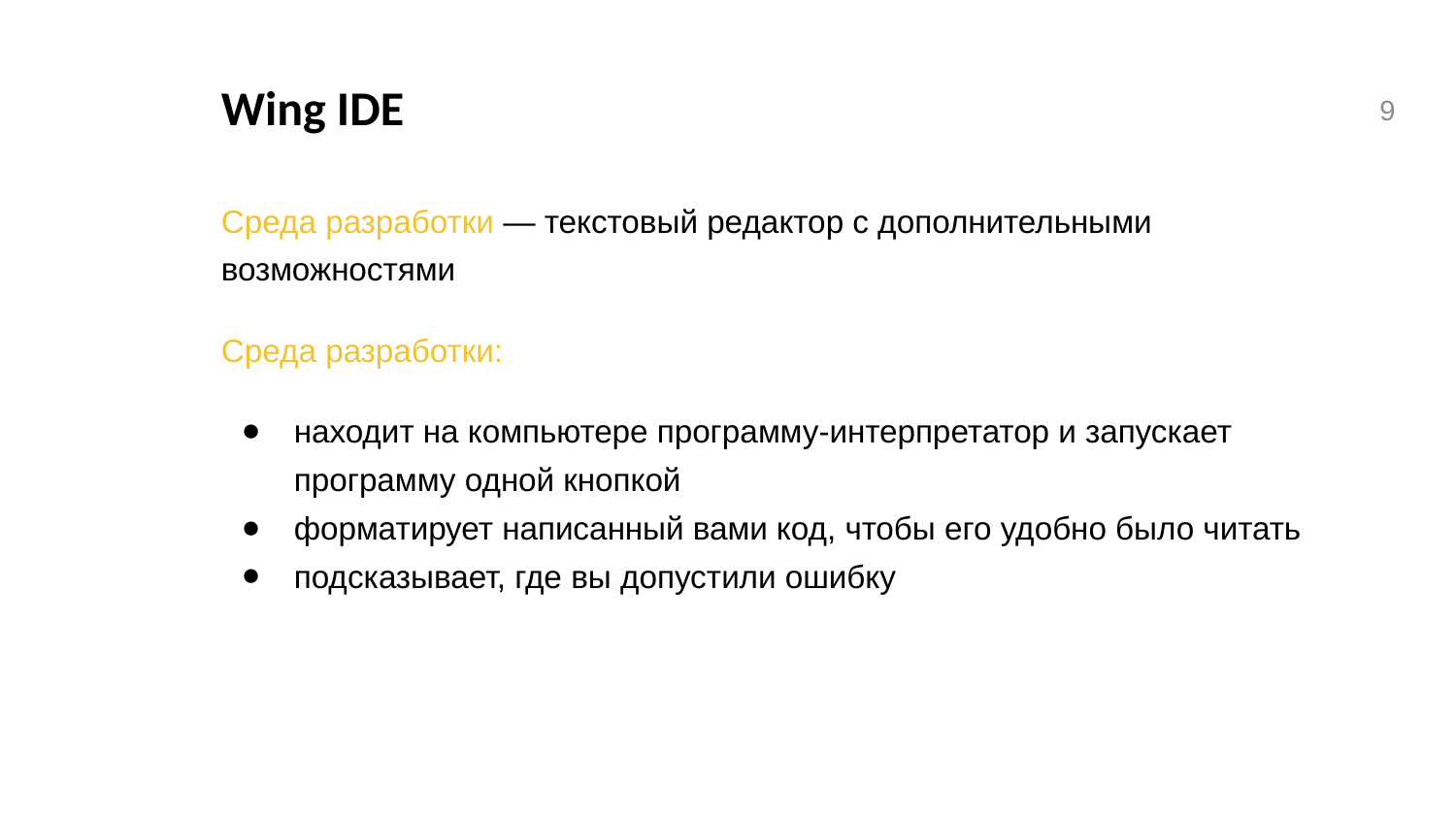

# Wing IDE
9
Среда разработки — текстовый редактор с дополнительными возможностями
Среда разработки:
находит на компьютере программу-интерпретатор и запускает программу одной кнопкой
форматирует написанный вами код, чтобы его удобно было читать
подсказывает, где вы допустили ошибку